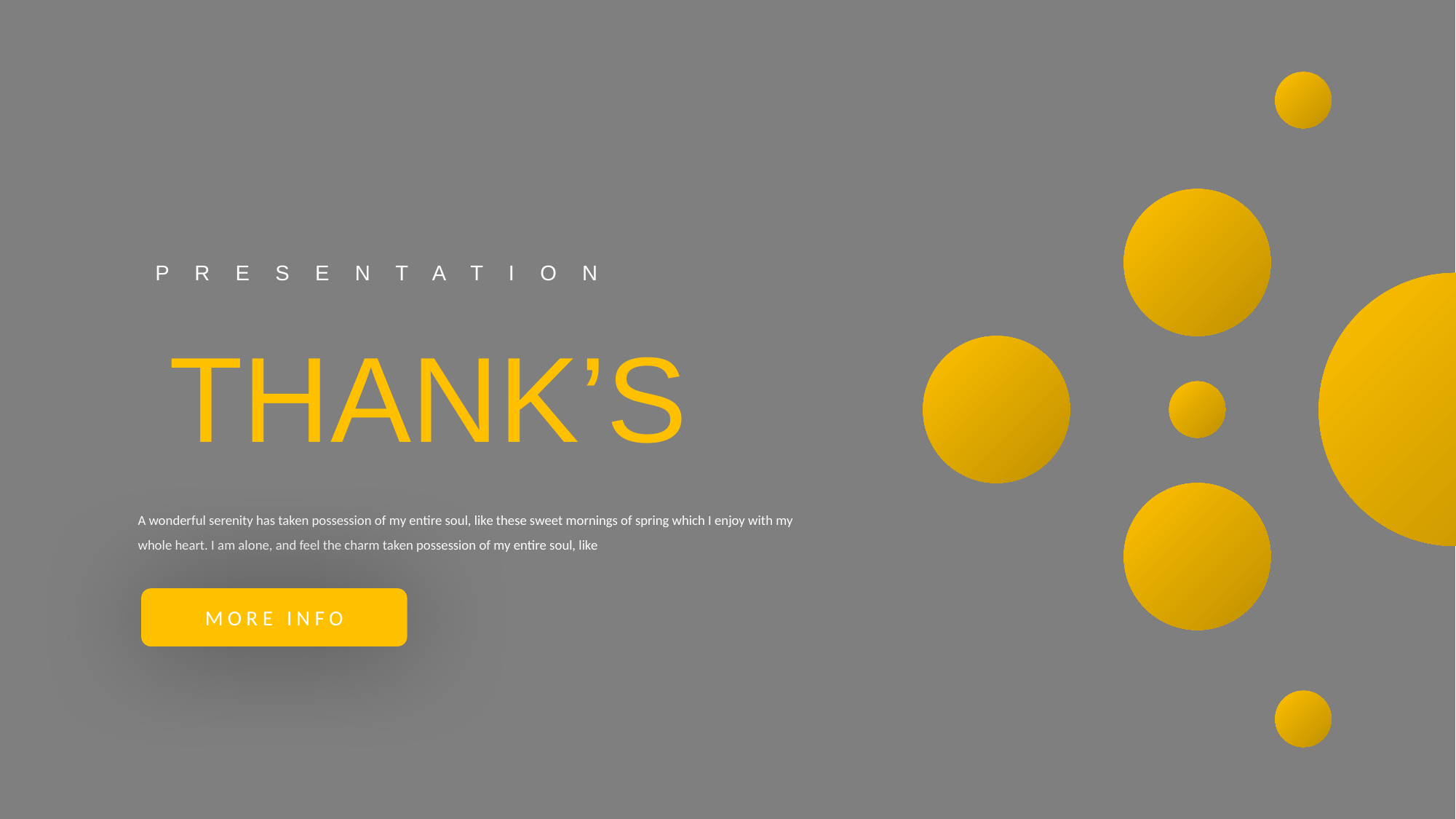

P  R  E  S  E  N  T  A  T  I  O  N

THANK’S

A wonderful serenity has taken possession of my entire soul, like these sweet mornings of spring which I enjoy with my whole heart. I am alone, and feel the charm taken possession of my entire soul, like
MORE INFO